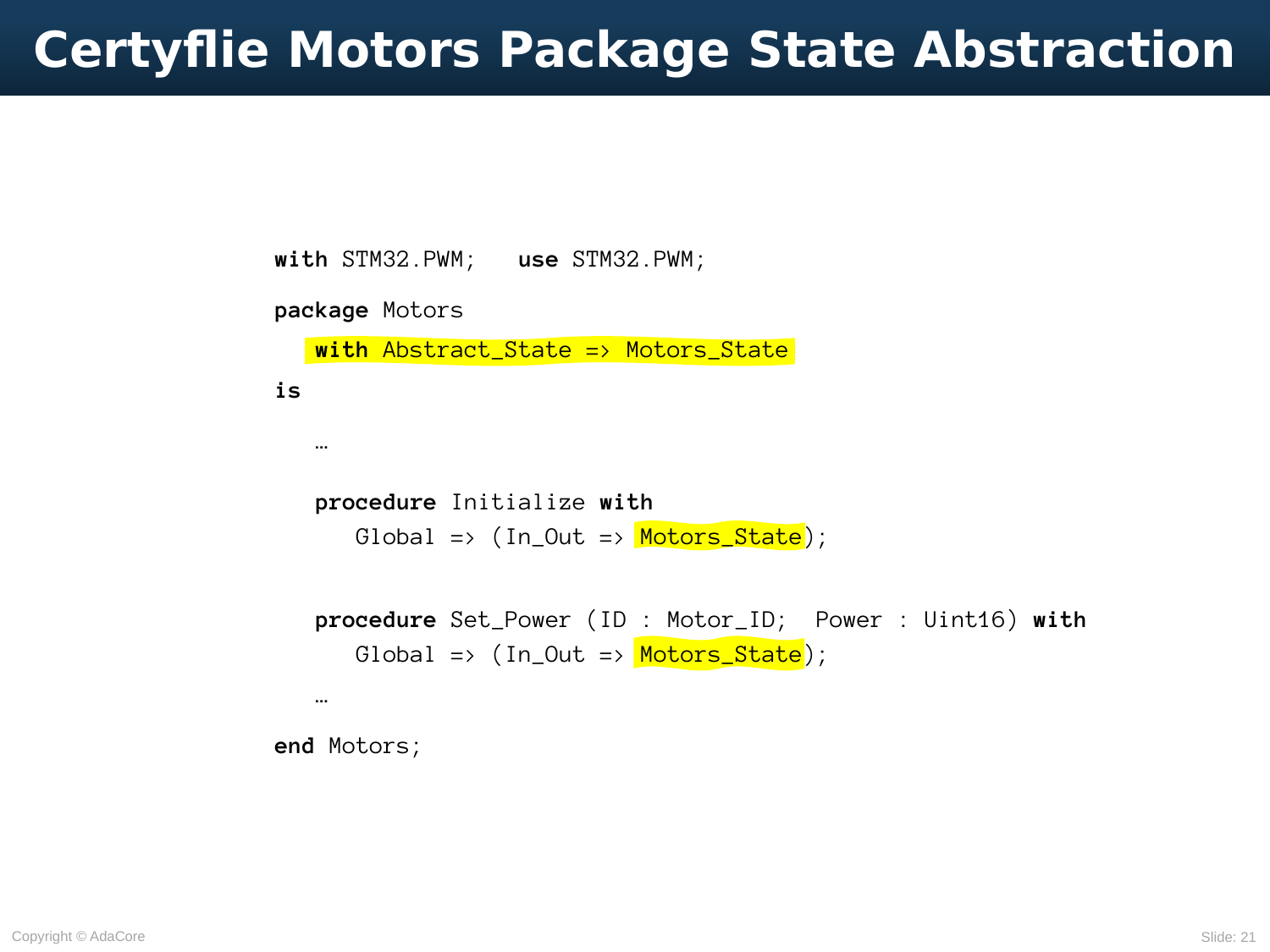

# Certyflie Motors Package State Abstraction
with STM32.PWM;   use STM32.PWM;
package Motors
   with Abstract_State => Motors_State
is
   …
   procedure Initialize with
      Global => (In_Out => Motors_State);
   procedure Set_Power (ID : Motor_ID;  Power : Uint16) with
      Global => (In_Out => Motors_State);
   …
end Motors;